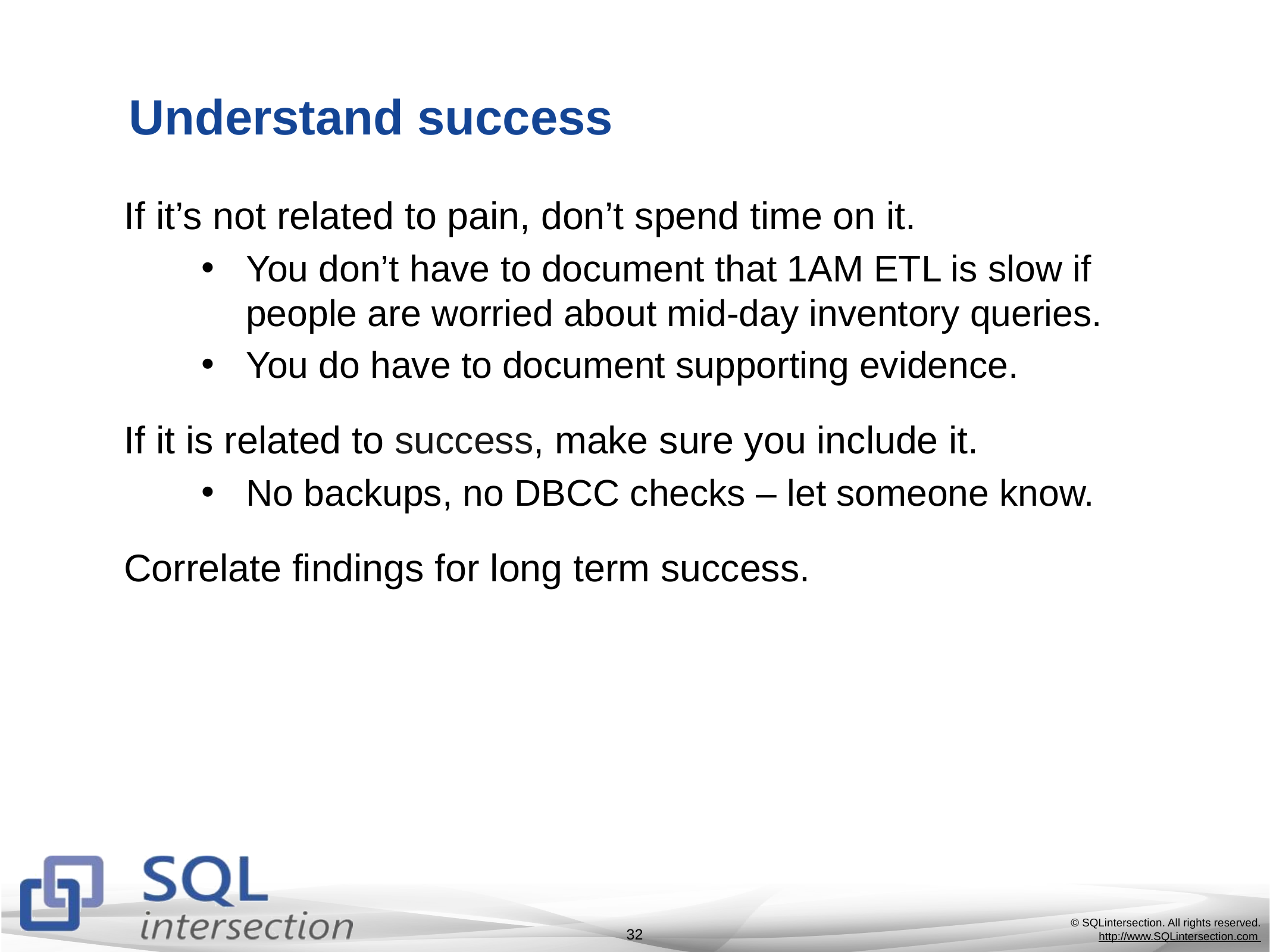

# Understand success
If it’s not related to pain, don’t spend time on it.
You don’t have to document that 1AM ETL is slow if people are worried about mid-day inventory queries.
You do have to document supporting evidence.
If it is related to success, make sure you include it.
No backups, no DBCC checks – let someone know.
Correlate findings for long term success.